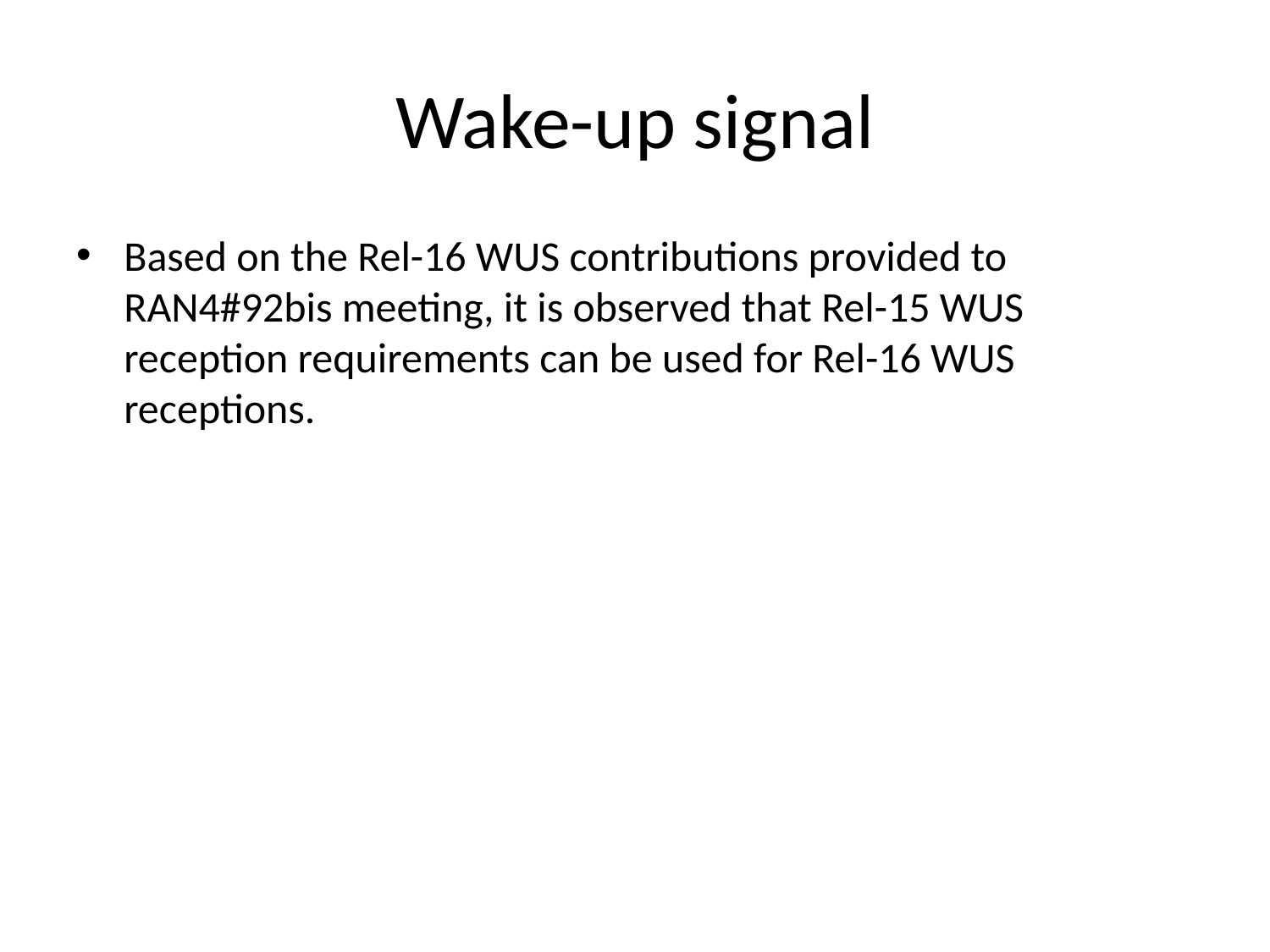

# Wake-up signal
Based on the Rel-16 WUS contributions provided to RAN4#92bis meeting, it is observed that Rel-15 WUS reception requirements can be used for Rel-16 WUS receptions.